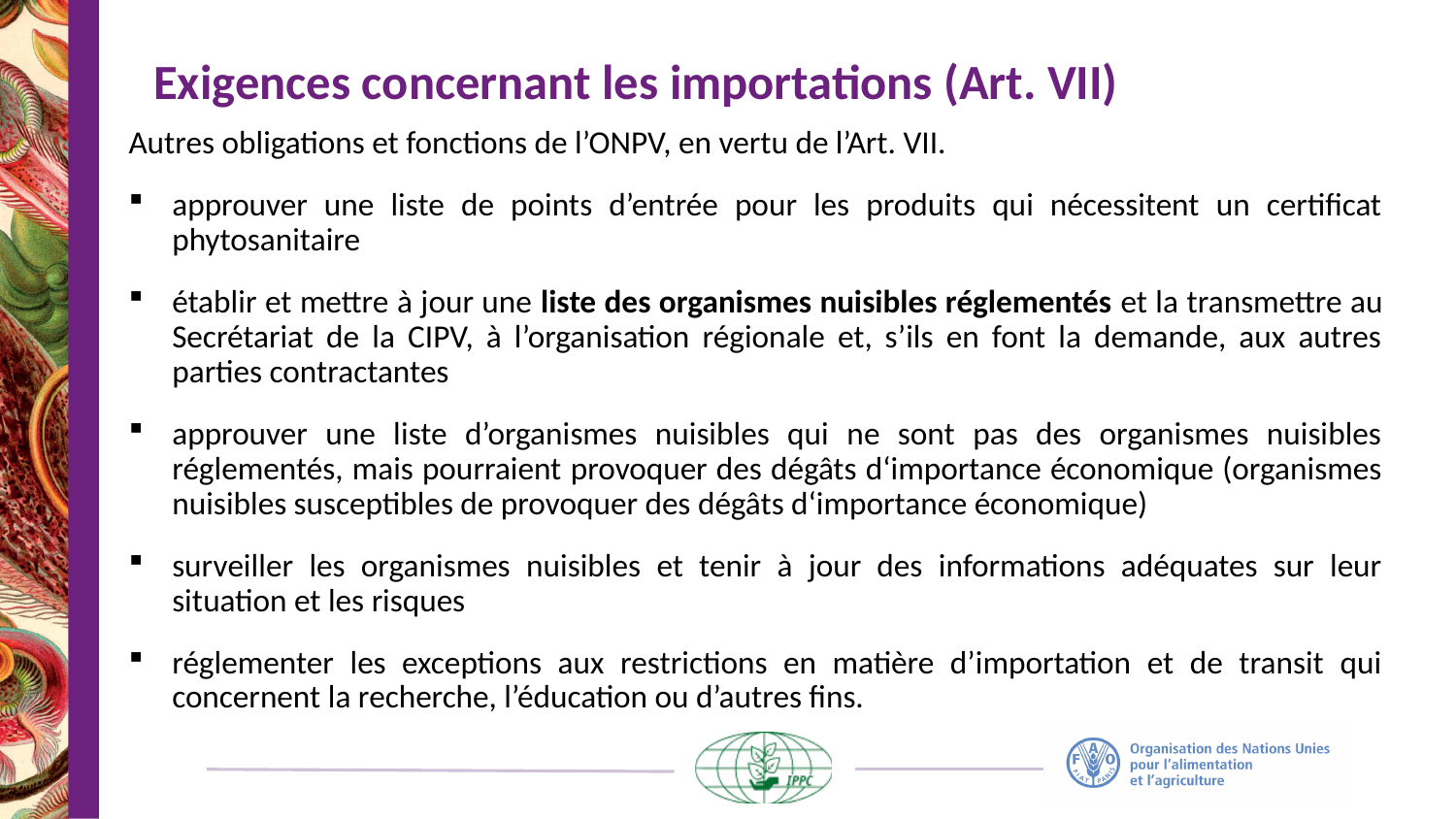

# Exigences concernant les importations (Art. VII)
Autres obligations et fonctions de l’ONPV, en vertu de l’Art. VII.
approuver une liste de points d’entrée pour les produits qui nécessitent un certificat phytosanitaire
établir et mettre à jour une liste des organismes nuisibles réglementés et la transmettre au Secrétariat de la CIPV, à l’organisation régionale et, s’ils en font la demande, aux autres parties contractantes
approuver une liste d’organismes nuisibles qui ne sont pas des organismes nuisibles réglementés, mais pourraient provoquer des dégâts d‘importance économique (organismes nuisibles susceptibles de provoquer des dégâts d‘importance économique)
surveiller les organismes nuisibles et tenir à jour des informations adéquates sur leur situation et les risques
réglementer les exceptions aux restrictions en matière d’importation et de transit qui concernent la recherche, l’éducation ou d’autres fins.